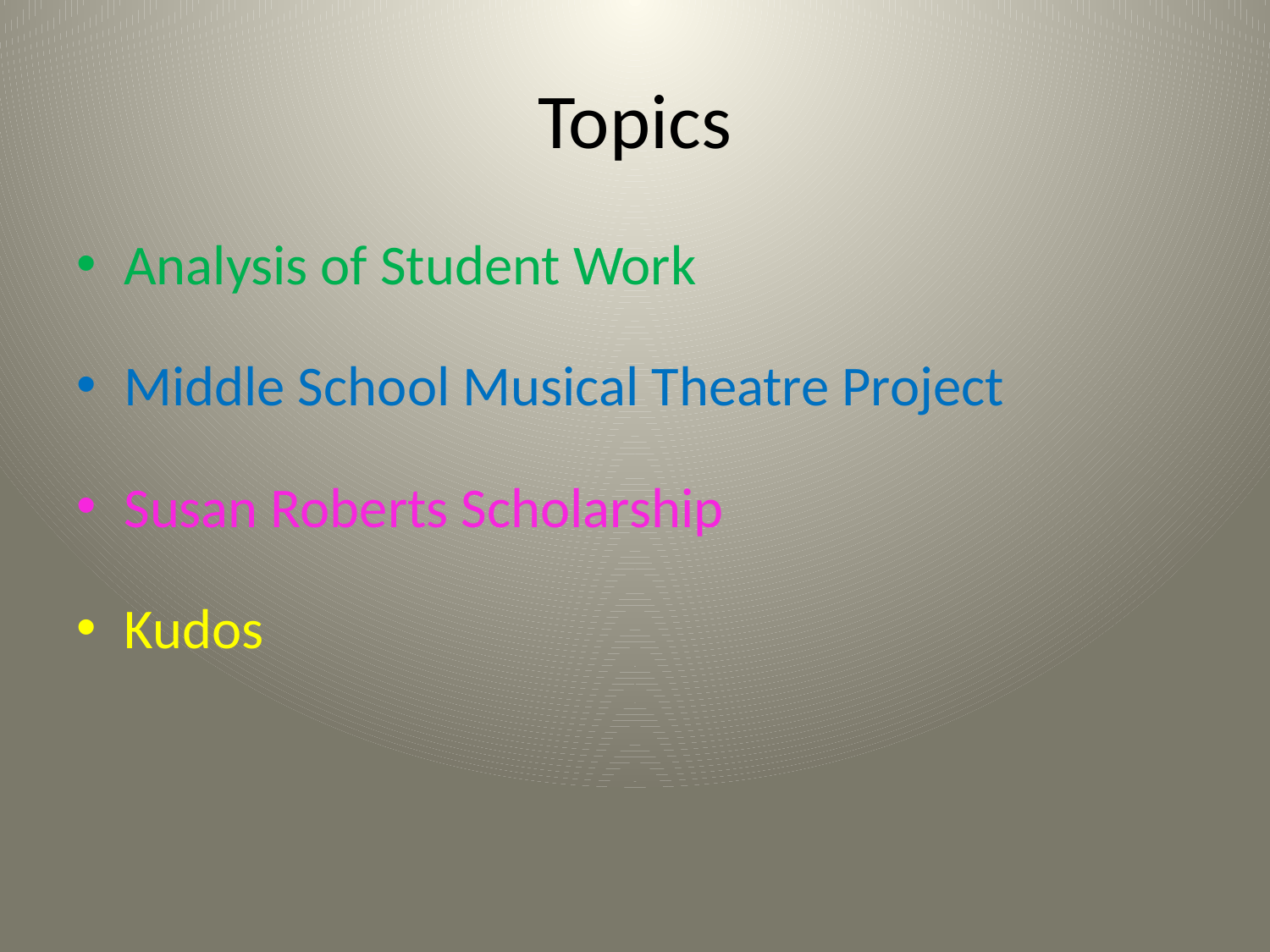

# Topics
Analysis of Student Work
Middle School Musical Theatre Project
Susan Roberts Scholarship
Kudos